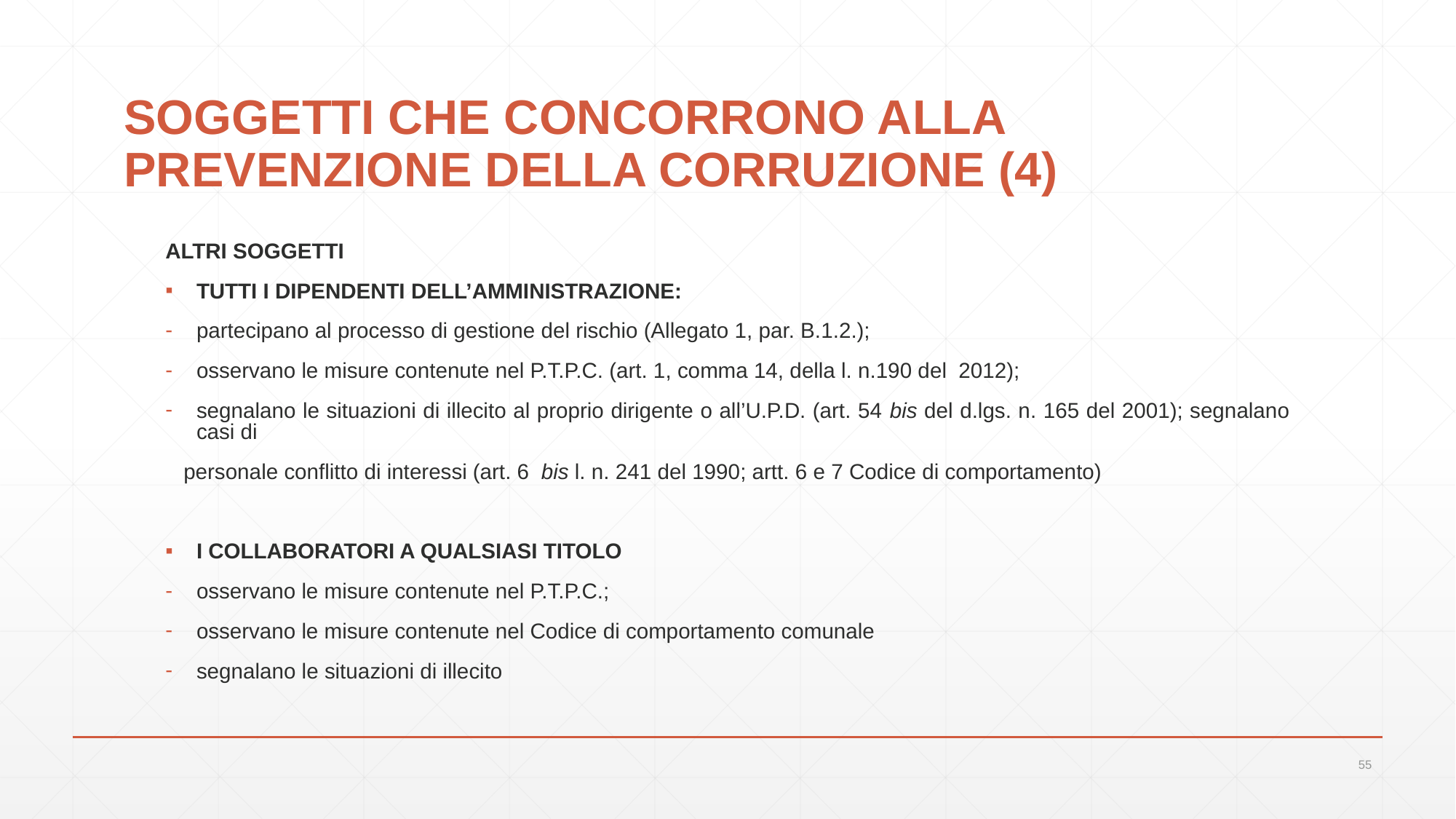

# SOGGETTI CHE CONCORRONO ALLA PREVENZIONE DELLA CORRUZIONE (4)
ALTRI SOGGETTI
TUTTI I DIPENDENTI DELL’AMMINISTRAZIONE:
partecipano al processo di gestione del rischio (Allegato 1, par. B.1.2.);
osservano le misure contenute nel P.T.P.C. (art. 1, comma 14, della l. n.190 del  2012);
segnalano le situazioni di illecito al proprio dirigente o all’U.P.D. (art. 54 bis del d.lgs. n. 165 del 2001); segnalano casi di
   personale conflitto di interessi (art. 6  bis l. n. 241 del 1990; artt. 6 e 7 Codice di comportamento)

I COLLABORATORI A QUALSIASI TITOLO
osservano le misure contenute nel P.T.P.C.;
osservano le misure contenute nel Codice di comportamento comunale
segnalano le situazioni di illecito

55